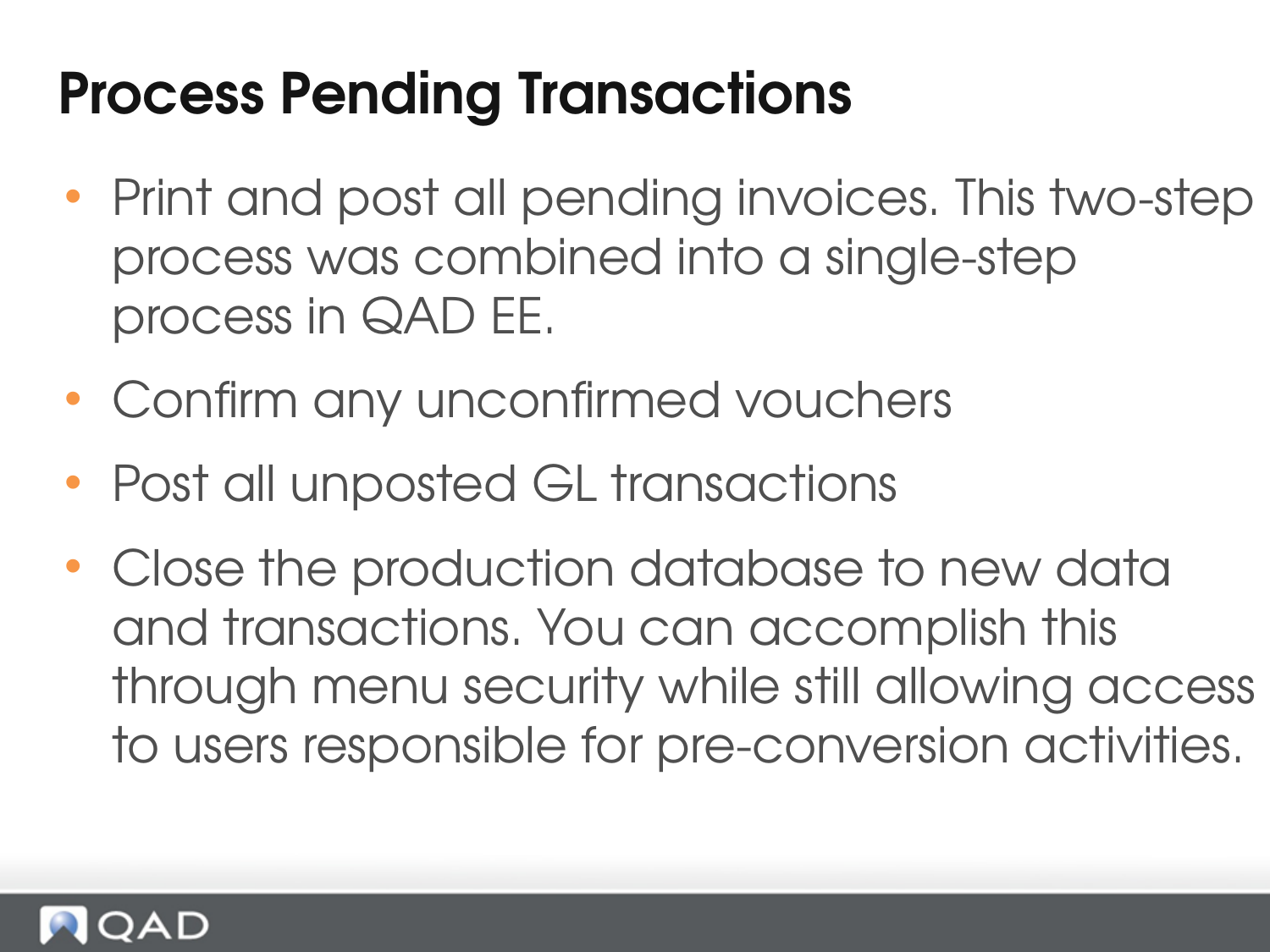

Process Pending Transactions
Print and post all pending invoices. This two-step process was combined into a single-step process in QAD EE.
Confirm any unconfirmed vouchers
Post all unposted GL transactions
Close the production database to new data and transactions. You can accomplish this through menu security while still allowing access to users responsible for pre-conversion activities.